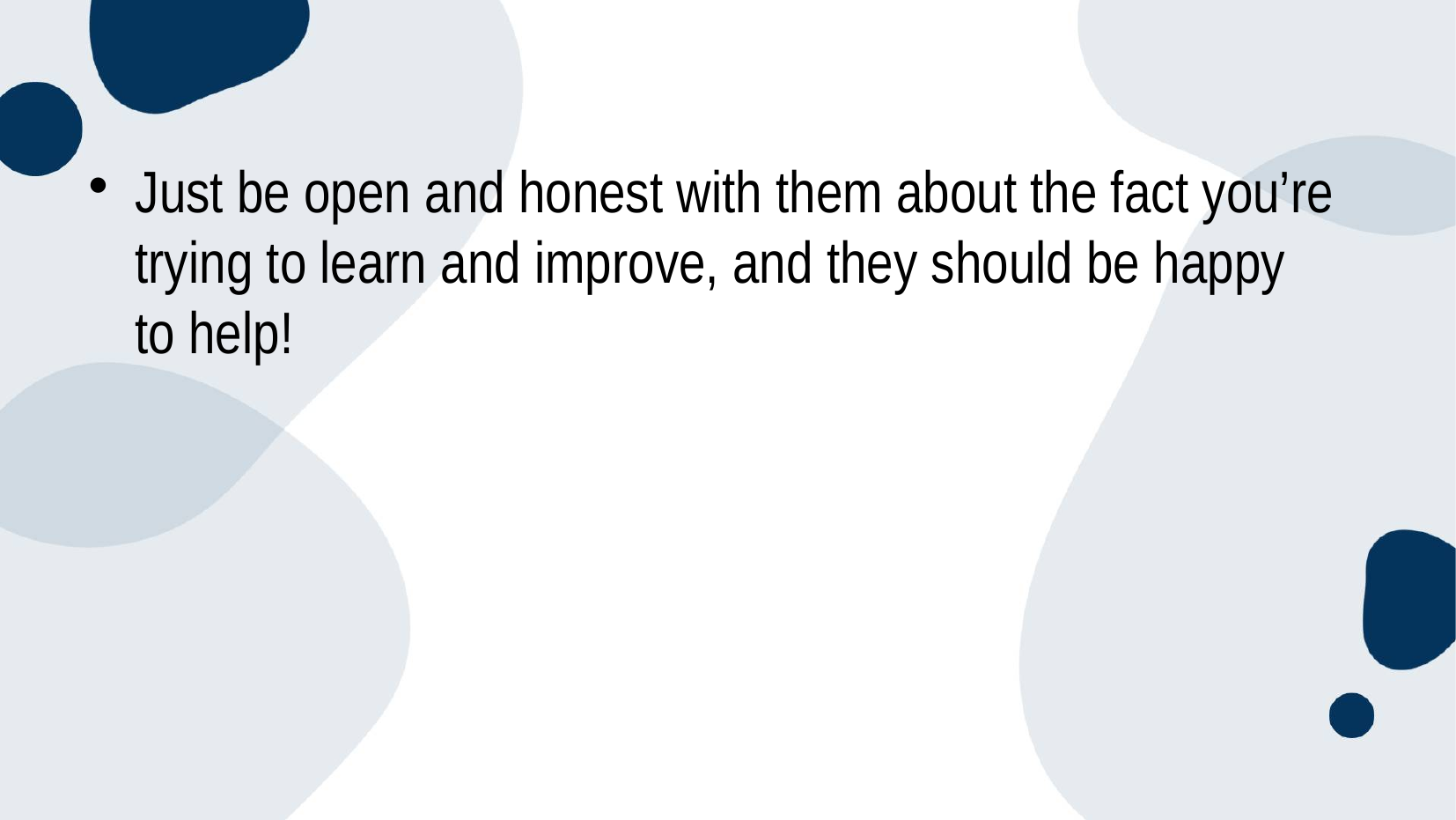

#
Just be open and honest with them about the fact you’re trying to learn and improve, and they should be happy     to help!